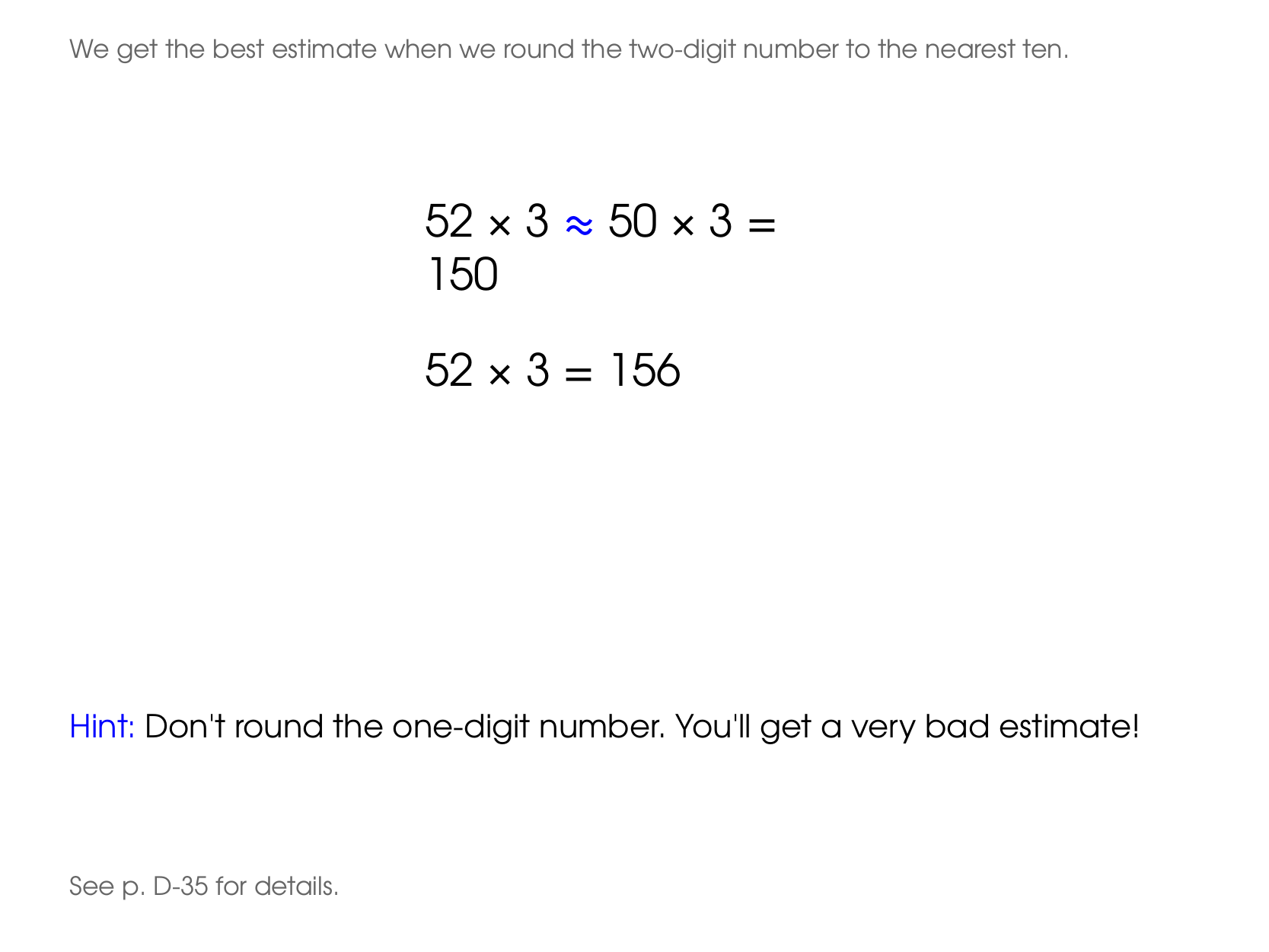

We get the best estimate when we round the two-digit number to the nearest ten.
52 × 3 ≈ 50 × 3 = 150
52 × 3 = 156
Hint: Don't round the one-digit number. You'll get a very bad estimate!
See p. D-35 for details.